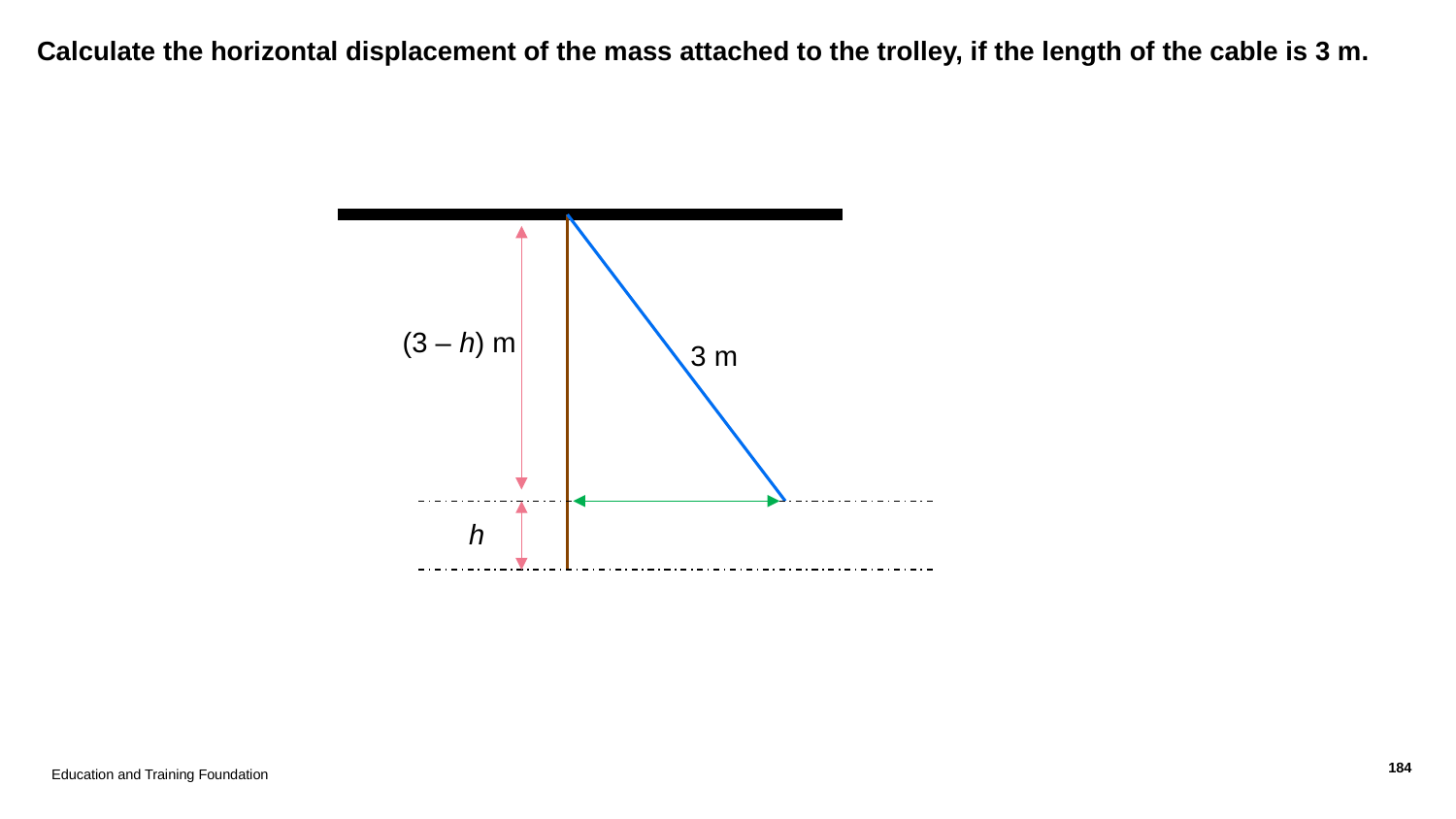

# Calculate the horizontal displacement of the mass attached to the trolley, if the length of the cable is 3 m.
h
(3 – h) m
3 m
Education and Training Foundation
184